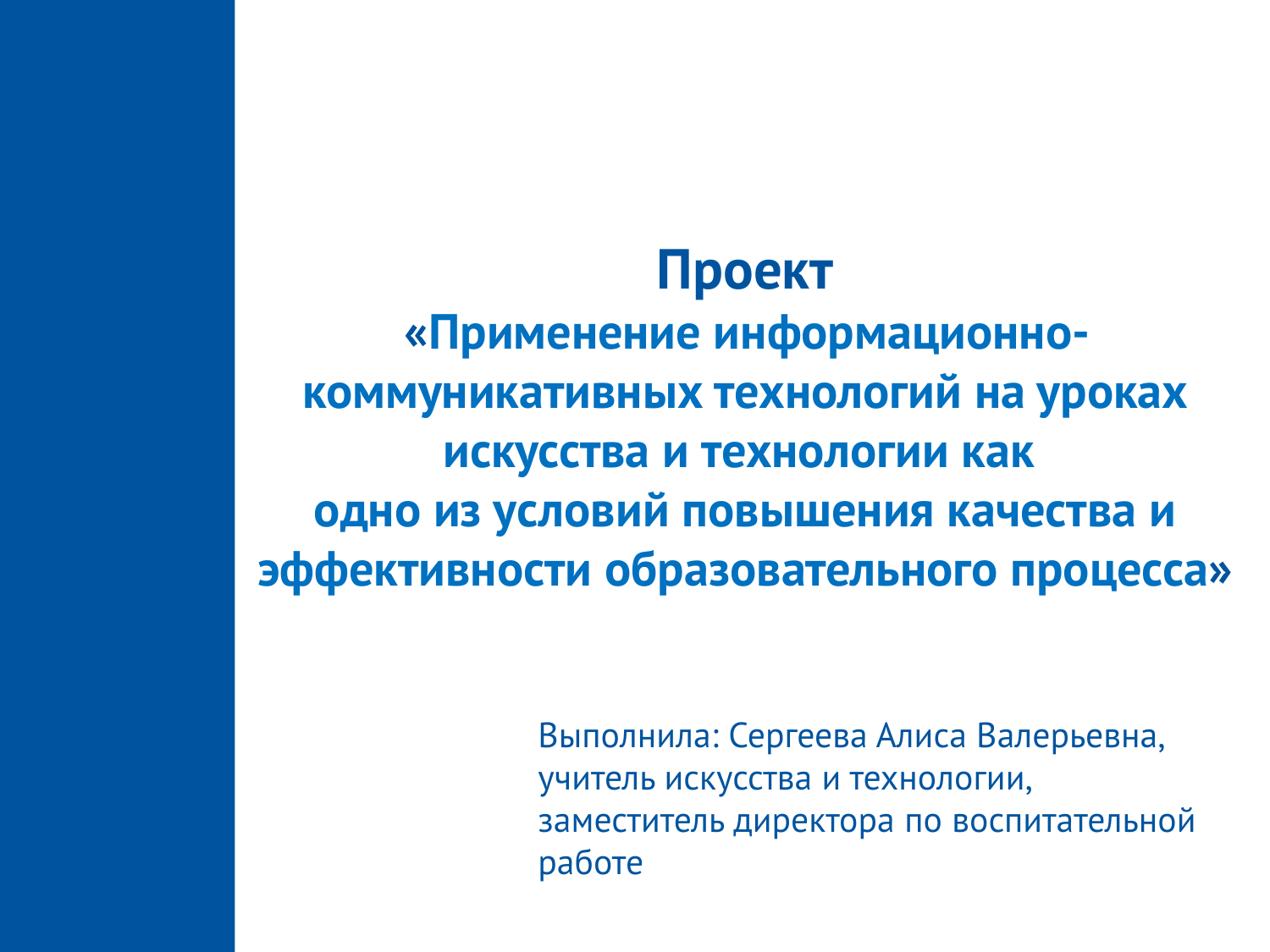

Проект
«Применение информационно- коммуникативных технологий на уроках искусства и технологии как
одно из условий повышения качества и эффективности образовательного процесса»

Выполнила: Сергеева Алиса Валерьевна,
учитель искусства и технологии, заместитель директора по воспитательной работе